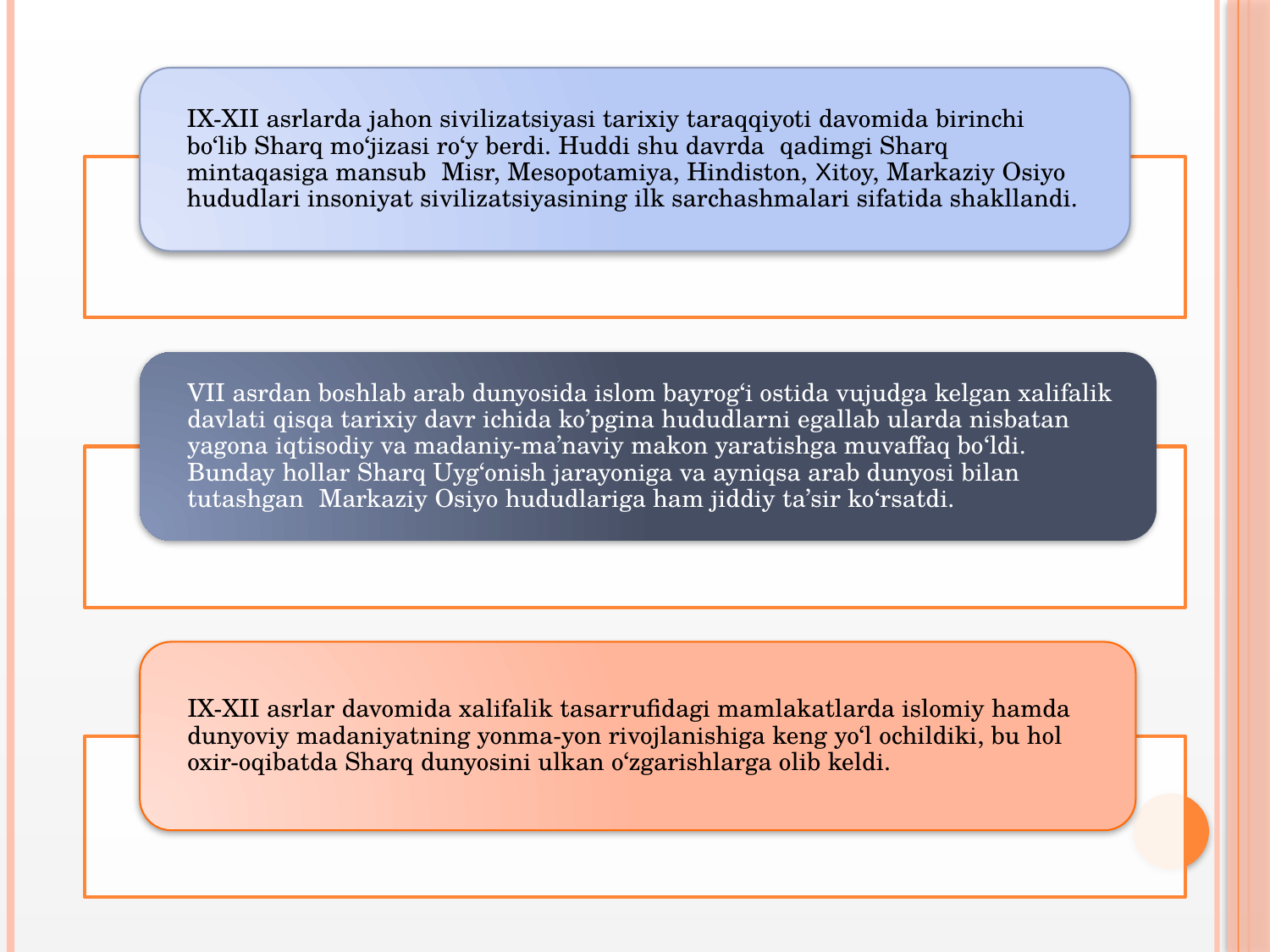

IX-XII asrlarda jahon sivilizatsiyasi tarixiy taraqqiyoti davomida birinchi bo‘lib Sharq mo‘jizasi ro‘y berdi. Huddi shu davrda  qadimgi Sharq mintaqasiga mansub  Misr, Mesopotamiya, Hindiston, Хitoy, Markaziy Osiyo hududlari insoniyat sivilizatsiyasining ilk sarchashmalari sifatida shakllandi.
VII asrdan boshlab arab dunyosida islom bayrog‘i ostida vujudga kelgan xalifalik davlati qisqa tarixiy davr ichida ko’pgina hududlarni egallab ularda nisbatan yagona iqtisodiy va madaniy-ma’naviy makon yaratishga muvaffaq bo‘ldi. Bunday hollar Sharq Uyg‘onish jarayoniga va ayniqsa arab dunyosi bilan tutashgan  Markaziy Osiyo hududlariga ham jiddiy ta’sir ko‘rsatdi.
IX-XII asrlar davomida xalifalik tasarrufidagi mamlakatlarda islomiy hamda dunyoviy madaniyatning yonma-yon rivojlanishiga keng yo‘l ochildiki, bu hol oxir-oqibatda Sharq dunyosini ulkan o‘zgarishlarga olib keldi.